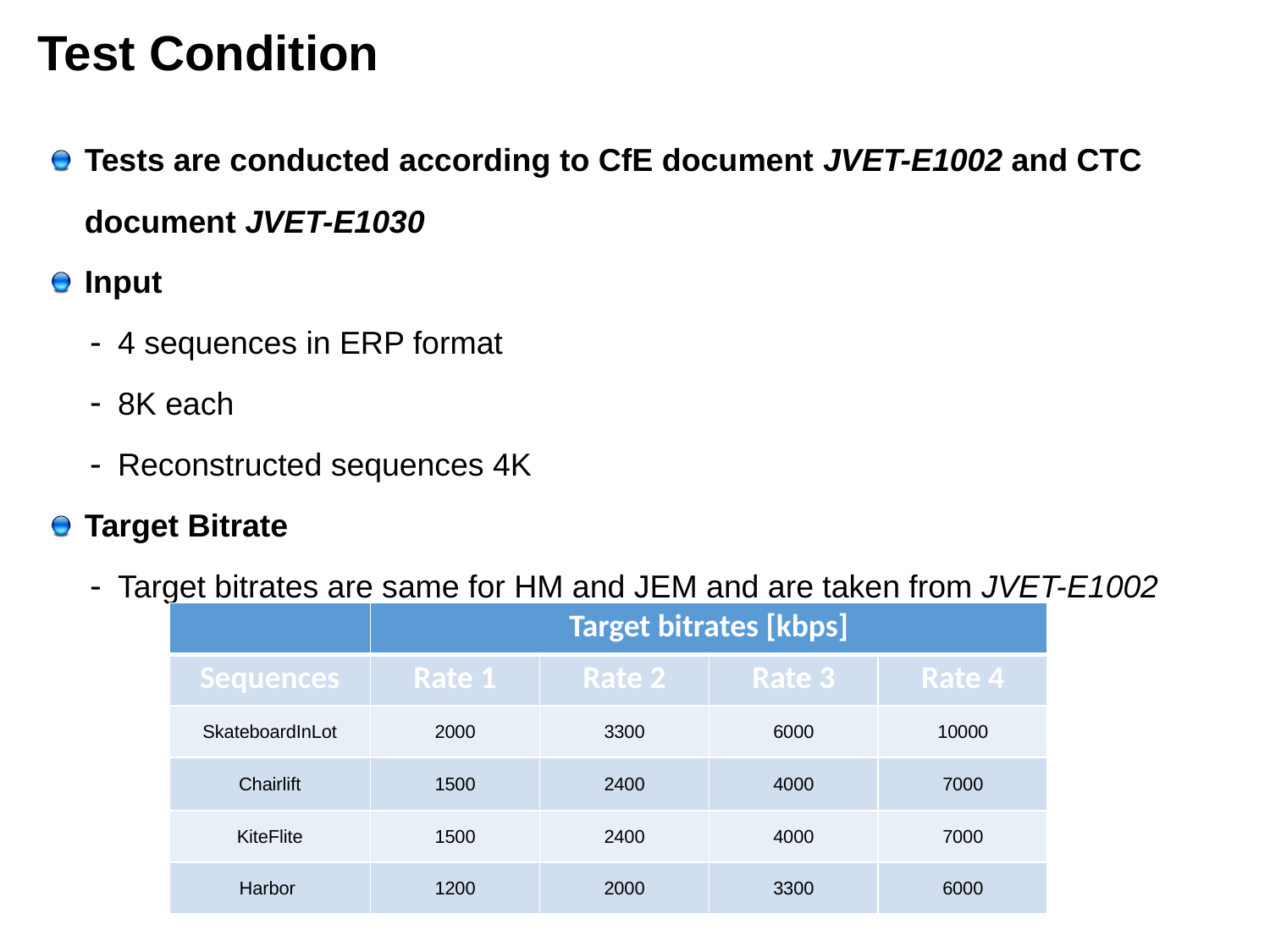

# Test Condition
Tests are conducted according to CfE document JVET-E1002 and CTC         document JVET-E1030
Input
4 sequences in ERP format
8K each
Reconstructed sequences 4K
Target Bitrate
Target bitrates are same for HM and JEM and are taken from JVET-E1002
|  | Target bitrates [kbps] |  |  |  |
| --- | --- | --- | --- | --- |
| Sequences | Rate 1 | Rate 2 | Rate 3 | Rate 4 |
| SkateboardInLot | 2000 | 3300 | 6000 | 10000 |
| Chairlift | 1500 | 2400 | 4000 | 7000 |
| KiteFlite | 1500 | 2400 | 4000 | 7000 |
| Harbor | 1200 | 2000 | 3300 | 6000 |